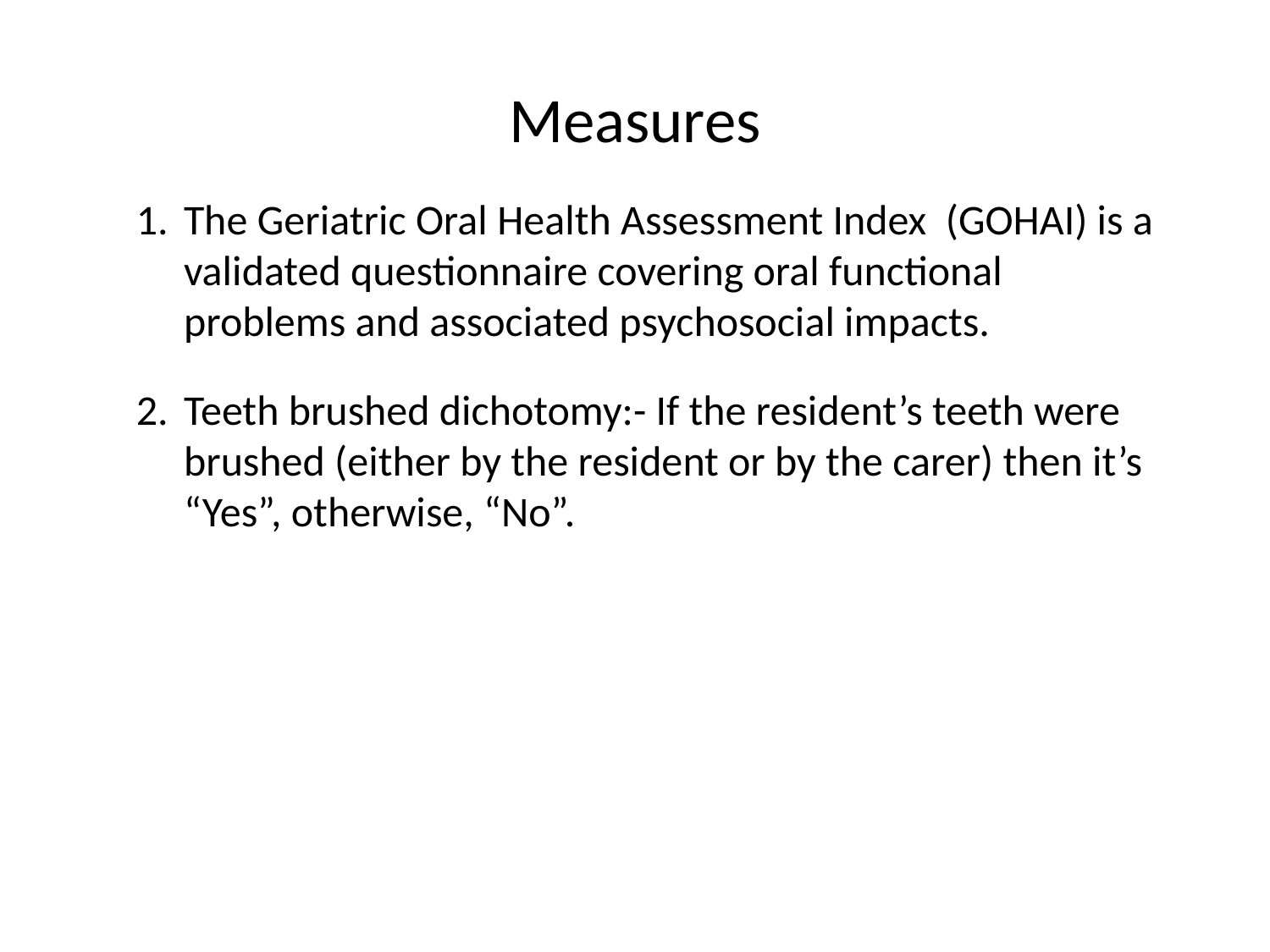

# Measures
The Geriatric Oral Health Assessment Index  (GOHAI) is a validated questionnaire covering oral functional problems and associated psychosocial impacts.

Teeth brushed dichotomy:- If the resident’s teeth were brushed (either by the resident or by the carer) then it’s “Yes”, otherwise, “No”.